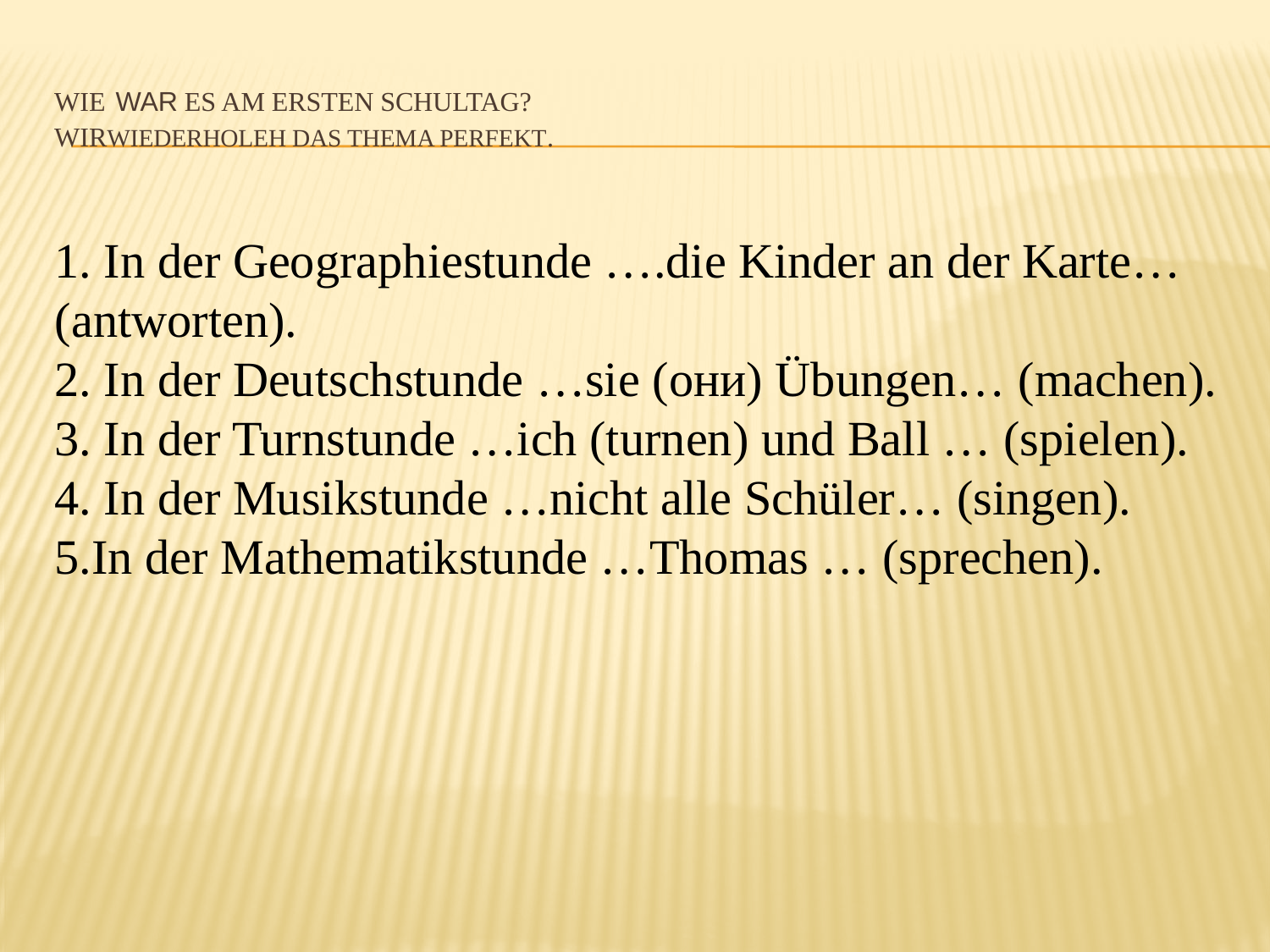

# Wie war es am ersten Schultag? WirWiederholeh das Thema Perfekt.
1. In der Geographiestunde ….die Kinder an der Karte… (antworten).
2. In der Deutschstunde …sie (они) Übungen… (machen).
3. In der Turnstunde …ich (turnen) und Ball … (spielen).
4. In der Musikstunde …nicht alle Schüler… (singen).
5.In der Mathematikstunde …Thomas … (sprechen).